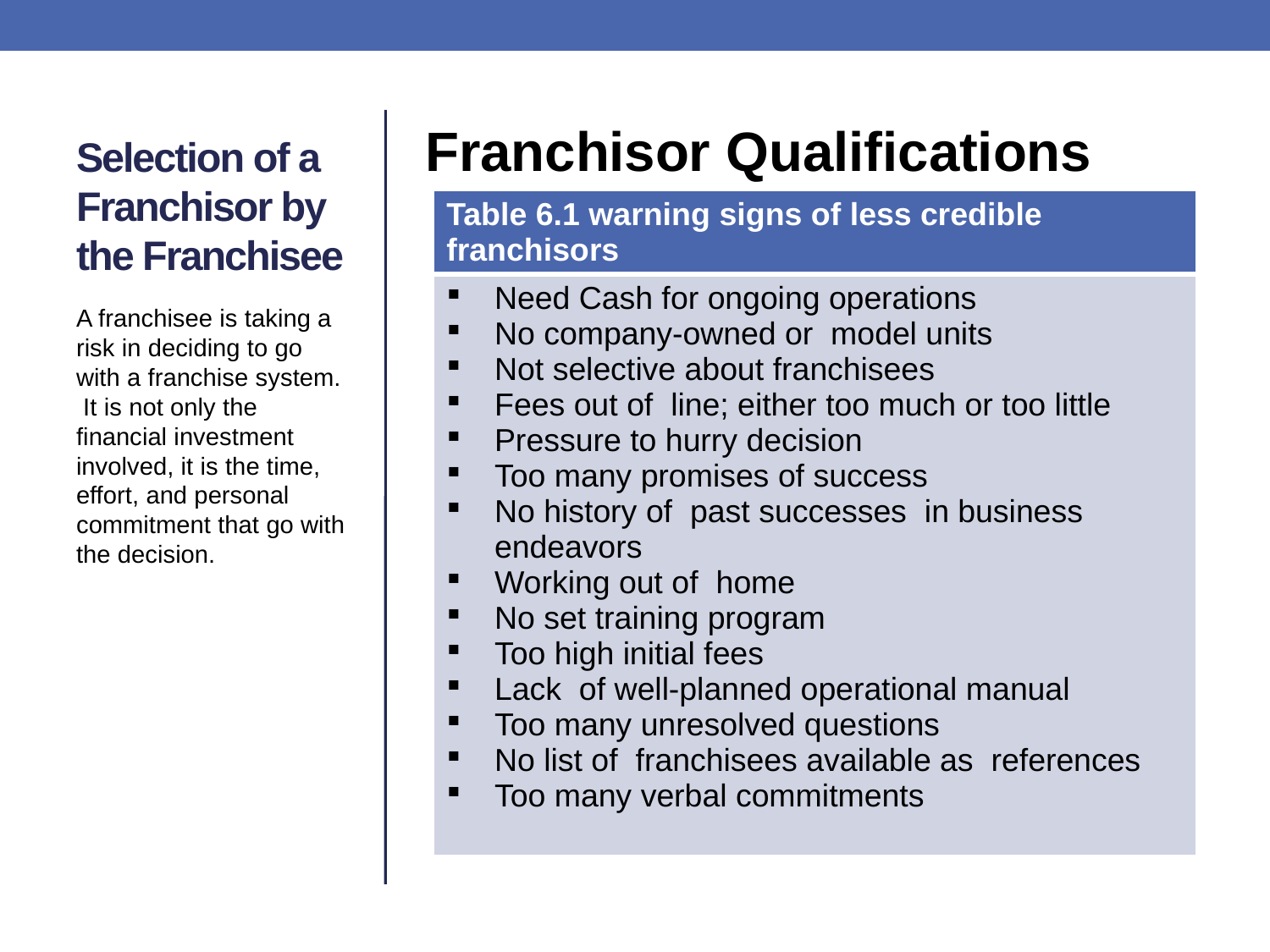

# Selection of a Franchisor by the Franchisee
Franchisor Qualifications

| Table 6.1 warning signs of less credible franchisors |
| --- |
| Need Cash for ongoing operations No company-owned or model units Not selective about franchisees Fees out of line; either too much or too little Pressure to hurry decision Too many promises of success No history of past successes in business endeavors Working out of home No set training program Too high initial fees Lack of well-planned operational manual Too many unresolved questions No list of franchisees available as references Too many verbal commitments |
A franchisee is taking a risk in deciding to go with a franchise system.  It is not only the financial investment involved, it is the time, effort, and personal commitment that go with the decision.